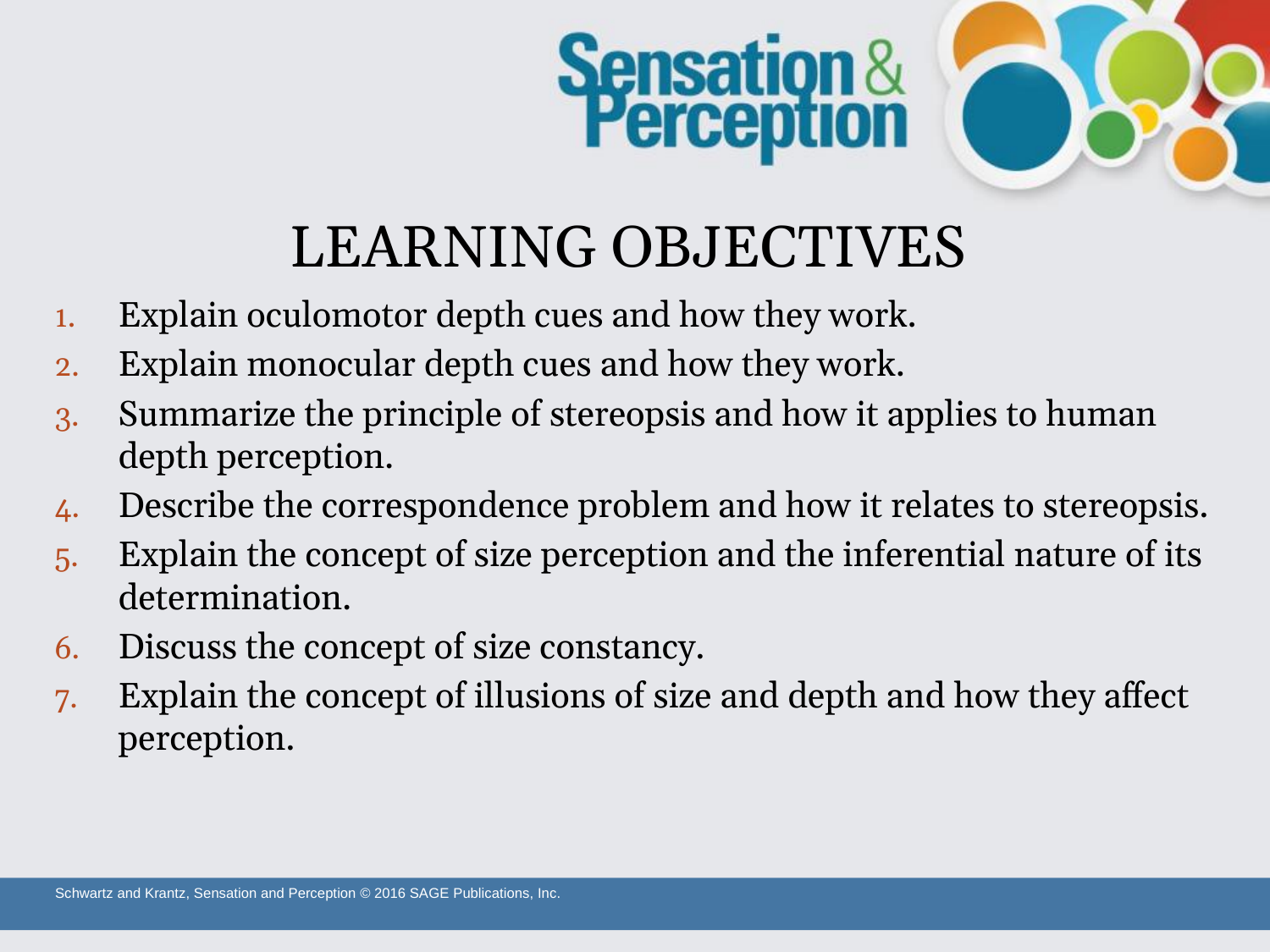

# LEARNING OBJECTIVES
Explain oculomotor depth cues and how they work.
Explain monocular depth cues and how they work.
Summarize the principle of stereopsis and how it applies to human depth perception.
Describe the correspondence problem and how it relates to stereopsis.
Explain the concept of size perception and the inferential nature of its determination.
Discuss the concept of size constancy.
Explain the concept of illusions of size and depth and how they affect perception.
Schwartz and Krantz, Sensation and Perception © 2016 SAGE Publications, Inc.